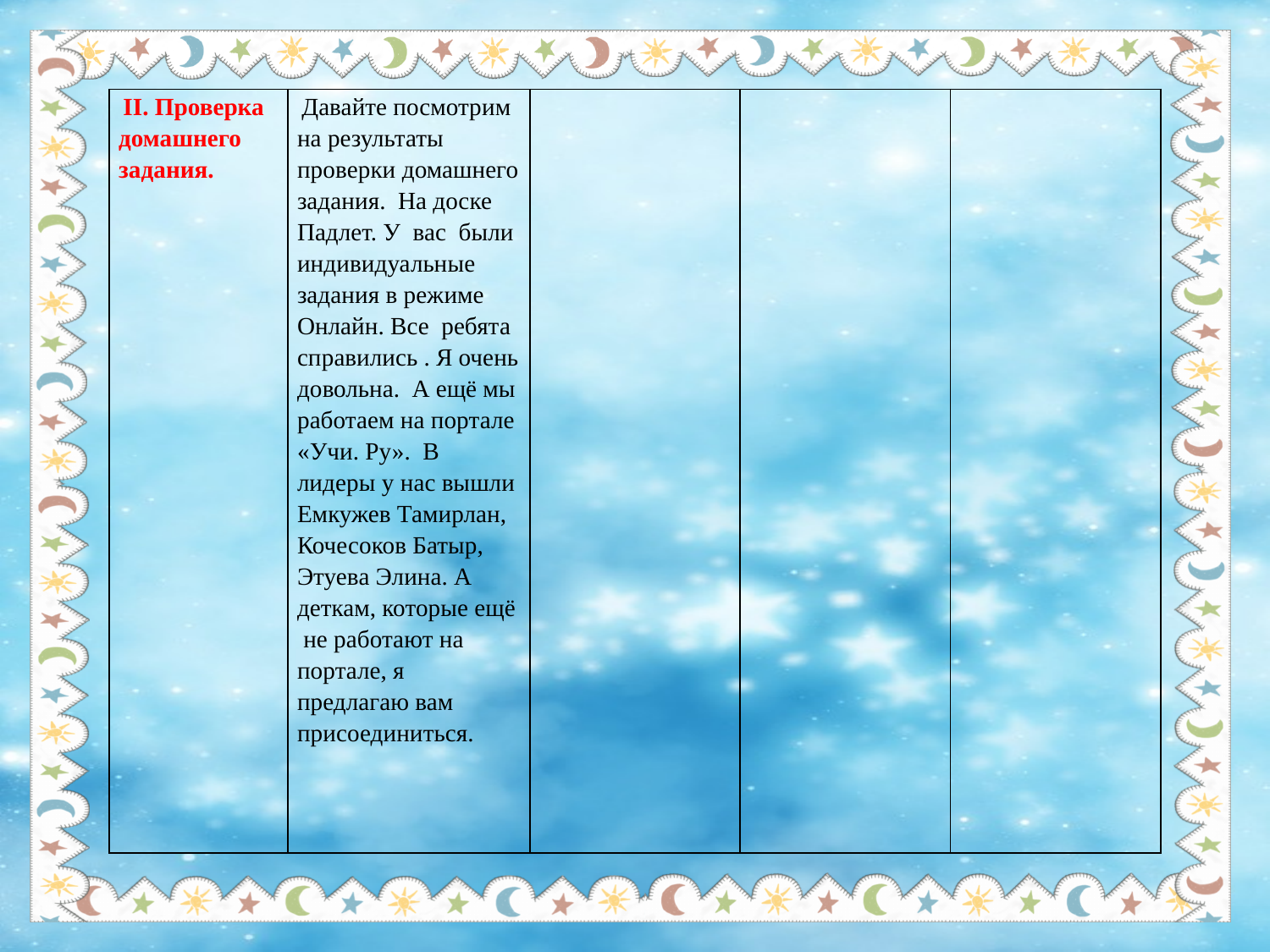

| II. Проверка домашнего задания. | Давайте посмотрим на результаты проверки домашнего задания. На доске Падлет. У вас были индивидуальные задания в режиме Онлайн. Все ребята справились . Я очень довольна. А ещё мы работаем на портале «Учи. Ру». В лидеры у нас вышли Емкужев Тамирлан, Кочесоков Батыр, Этуева Элина. А деткам, которые ещё не работают на портале, я предлагаю вам присоединиться. |  |  |  |
| --- | --- | --- | --- | --- |